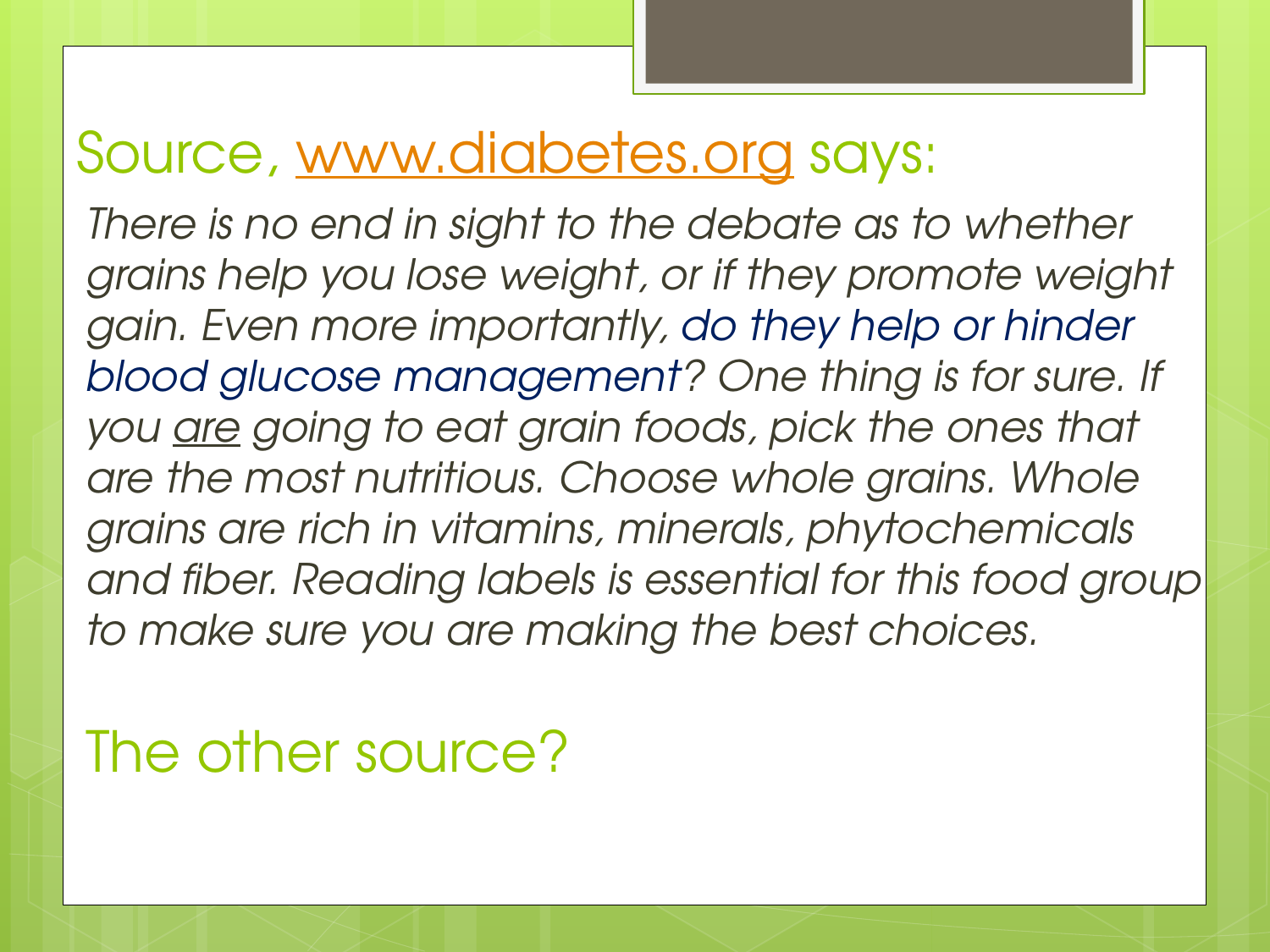

# Source, www.diabetes.org says:
There is no end in sight to the debate as to whether grains help you lose weight, or if they promote weight gain. Even more importantly, do they help or hinder blood glucose management? One thing is for sure. If you are going to eat grain foods, pick the ones that are the most nutritious. Choose whole grains. Whole grains are rich in vitamins, minerals, phytochemicals and fiber. Reading labels is essential for this food group to make sure you are making the best choices.
The other source?